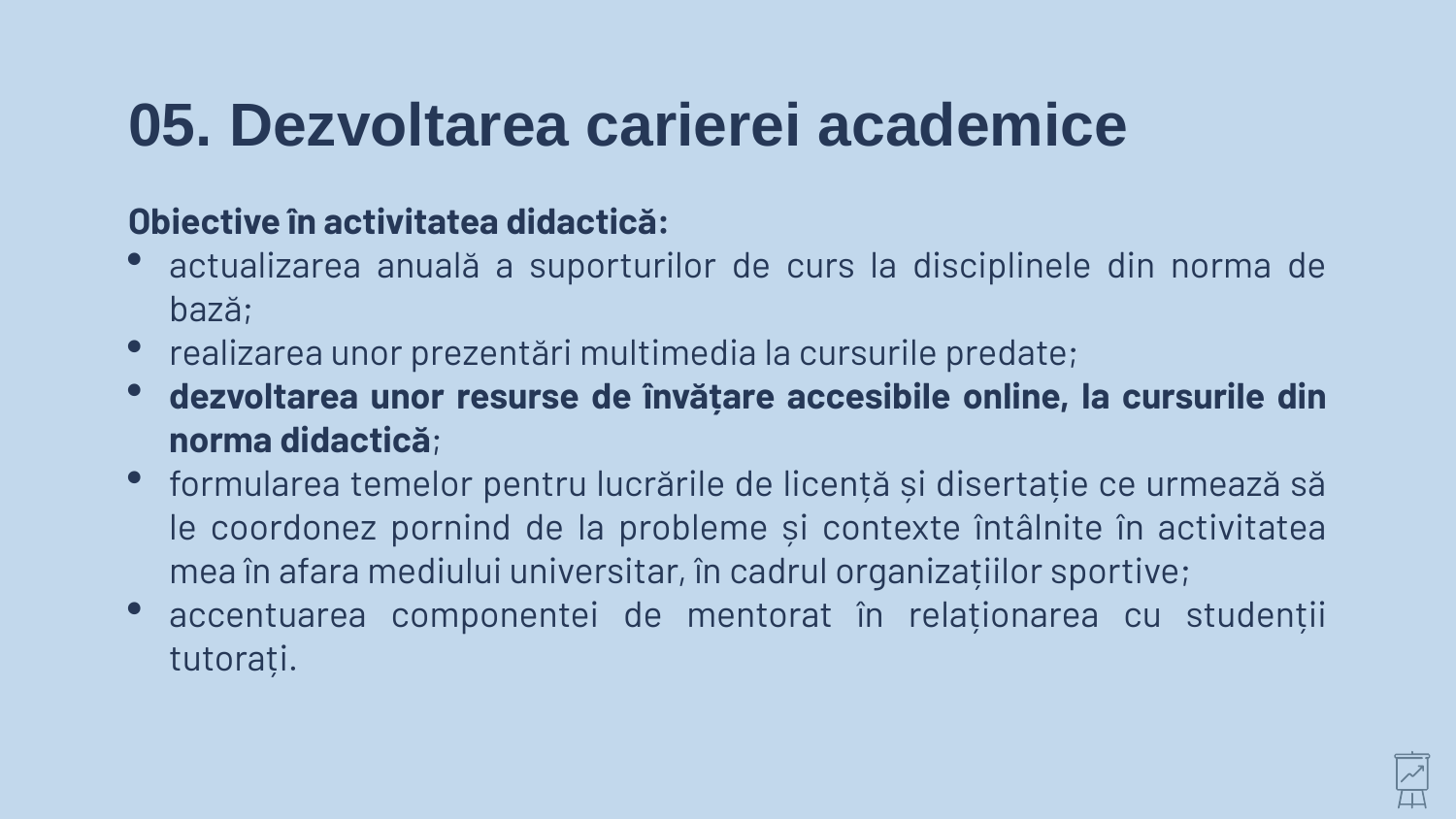

# 05. Dezvoltarea carierei academice
Obiective în activitatea didactică:
actualizarea anuală a suporturilor de curs la disciplinele din norma de bază;
realizarea unor prezentări multimedia la cursurile predate;
dezvoltarea unor resurse de învățare accesibile online, la cursurile din norma didactică;
formularea temelor pentru lucrările de licență și disertație ce urmează să le coordonez pornind de la probleme și contexte întâlnite în activitatea mea în afara mediului universitar, în cadrul organizațiilor sportive;
accentuarea componentei de mentorat în relaționarea cu studenții tutorați.